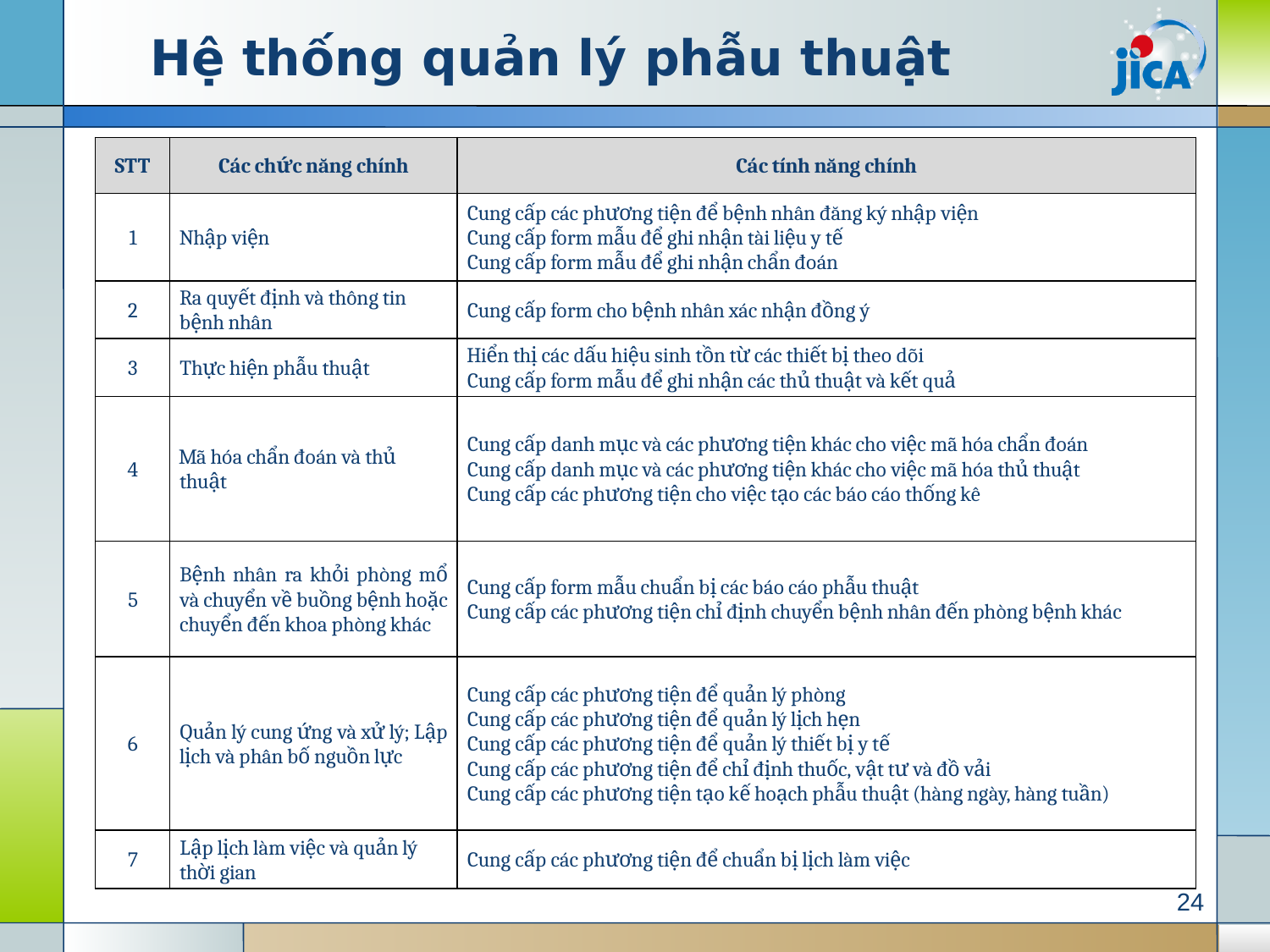

# Hệ thống quản lý phẫu thuật
| STT | Các chức năng chính | Các tính năng chính |
| --- | --- | --- |
| 1 | Nhập viện | Cung cấp các phương tiện để bệnh nhân đăng ký nhập viện Cung cấp form mẫu để ghi nhận tài liệu y tế Cung cấp form mẫu để ghi nhận chẩn đoán |
| 2 | Ra quyết định và thông tin bệnh nhân | Cung cấp form cho bệnh nhân xác nhận đồng ý |
| 3 | Thực hiện phẫu thuật | Hiển thị các dấu hiệu sinh tồn từ các thiết bị theo dõi Cung cấp form mẫu để ghi nhận các thủ thuật và kết quả |
| 4 | Mã hóa chẩn đoán và thủ thuật | Cung cấp danh mục và các phương tiện khác cho việc mã hóa chẩn đoán Cung cấp danh mục và các phương tiện khác cho việc mã hóa thủ thuật Cung cấp các phương tiện cho việc tạo các báo cáo thống kê |
| 5 | Bệnh nhân ra khỏi phòng mổ và chuyển về buồng bệnh hoặc chuyển đến khoa phòng khác | Cung cấp form mẫu chuẩn bị các báo cáo phẫu thuật Cung cấp các phương tiện chỉ định chuyển bệnh nhân đến phòng bệnh khác |
| 6 | Quản lý cung ứng và xử lý; Lập lịch và phân bố nguồn lực | Cung cấp các phương tiện để quản lý phòng Cung cấp các phương tiện để quản lý lịch hẹn Cung cấp các phương tiện để quản lý thiết bị y tế Cung cấp các phương tiện để chỉ định thuốc, vật tư và đồ vải Cung cấp các phương tiện tạo kế hoạch phẫu thuật (hàng ngày, hàng tuần) |
| 7 | Lập lịch làm việc và quản lý thời gian | Cung cấp các phương tiện để chuẩn bị lịch làm việc |
24